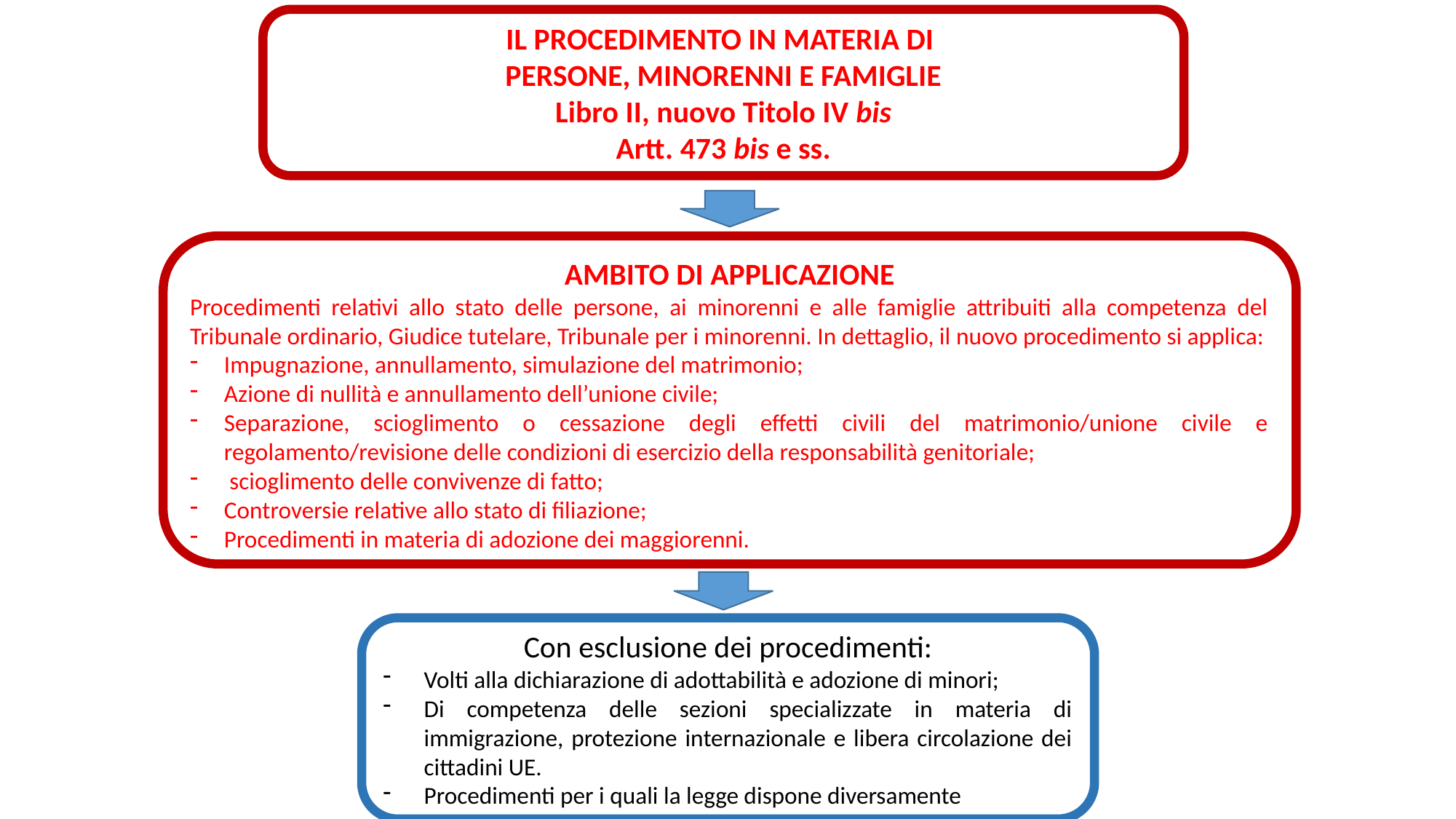

IL PROCEDIMENTO IN MATERIA DI
PERSONE, MINORENNI E FAMIGLIE
Libro II, nuovo Titolo IV bis
Artt. 473 bis e ss.

AMBITO DI APPLICAZIONE
Procedimenti relativi allo stato delle persone, ai minorenni e alle famiglie attribuiti alla competenza del Tribunale ordinario, Giudice tutelare, Tribunale per i minorenni. In dettaglio, il nuovo procedimento si applica:
Impugnazione, annullamento, simulazione del matrimonio;
Azione di nullità e annullamento dell’unione civile;
Separazione, scioglimento o cessazione degli effetti civili del matrimonio/unione civile e regolamento/revisione delle condizioni di esercizio della responsabilità genitoriale;
 scioglimento delle convivenze di fatto;
Controversie relative allo stato di filiazione;
Procedimenti in materia di adozione dei maggiorenni.

Con esclusione dei procedimenti:
Volti alla dichiarazione di adottabilità e adozione di minori;
Di competenza delle sezioni specializzate in materia di immigrazione, protezione internazionale e libera circolazione dei cittadini UE.
Procedimenti per i quali la legge dispone diversamente